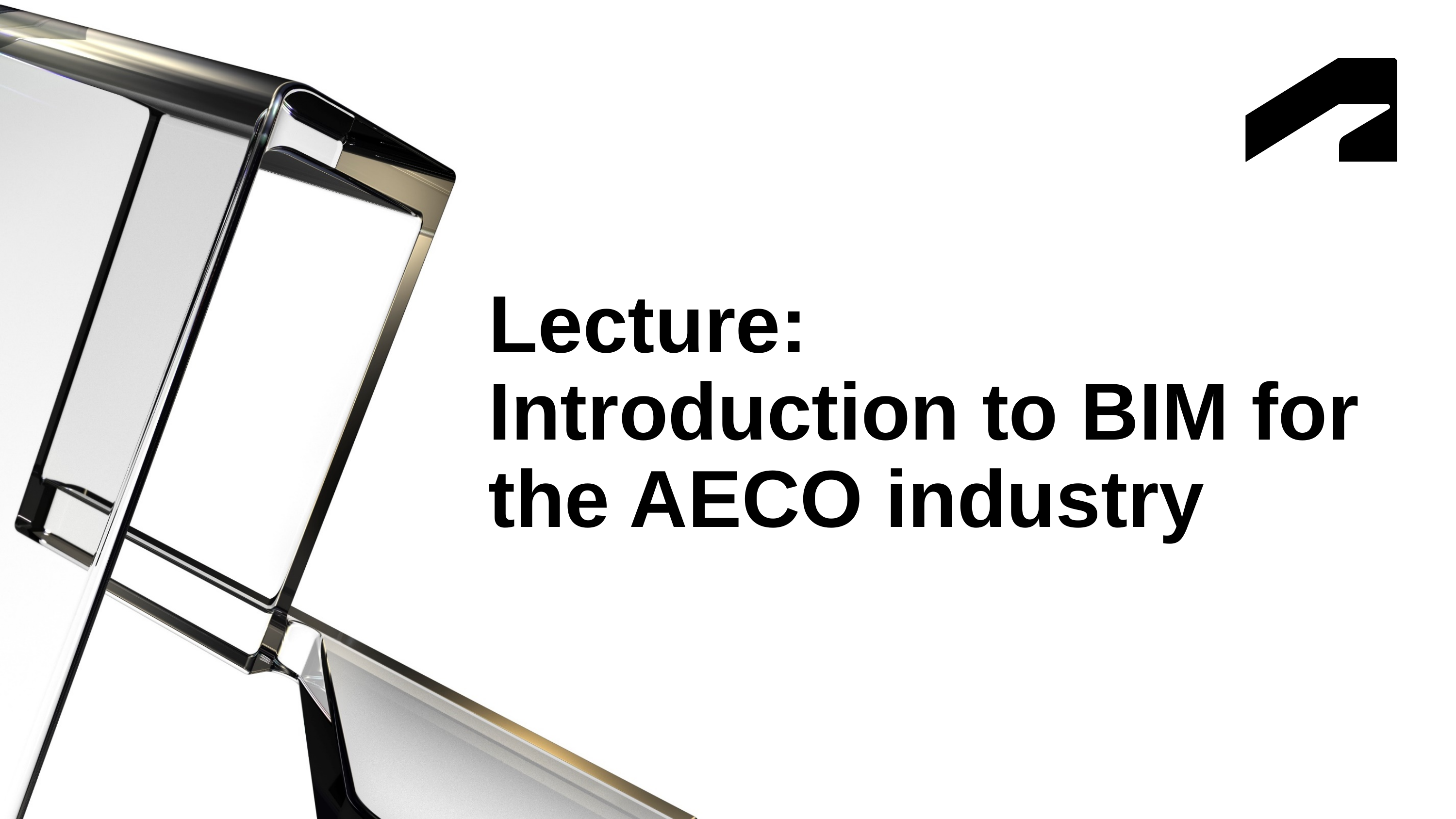

# Lecture: Introduction to BIM for the AECO industry